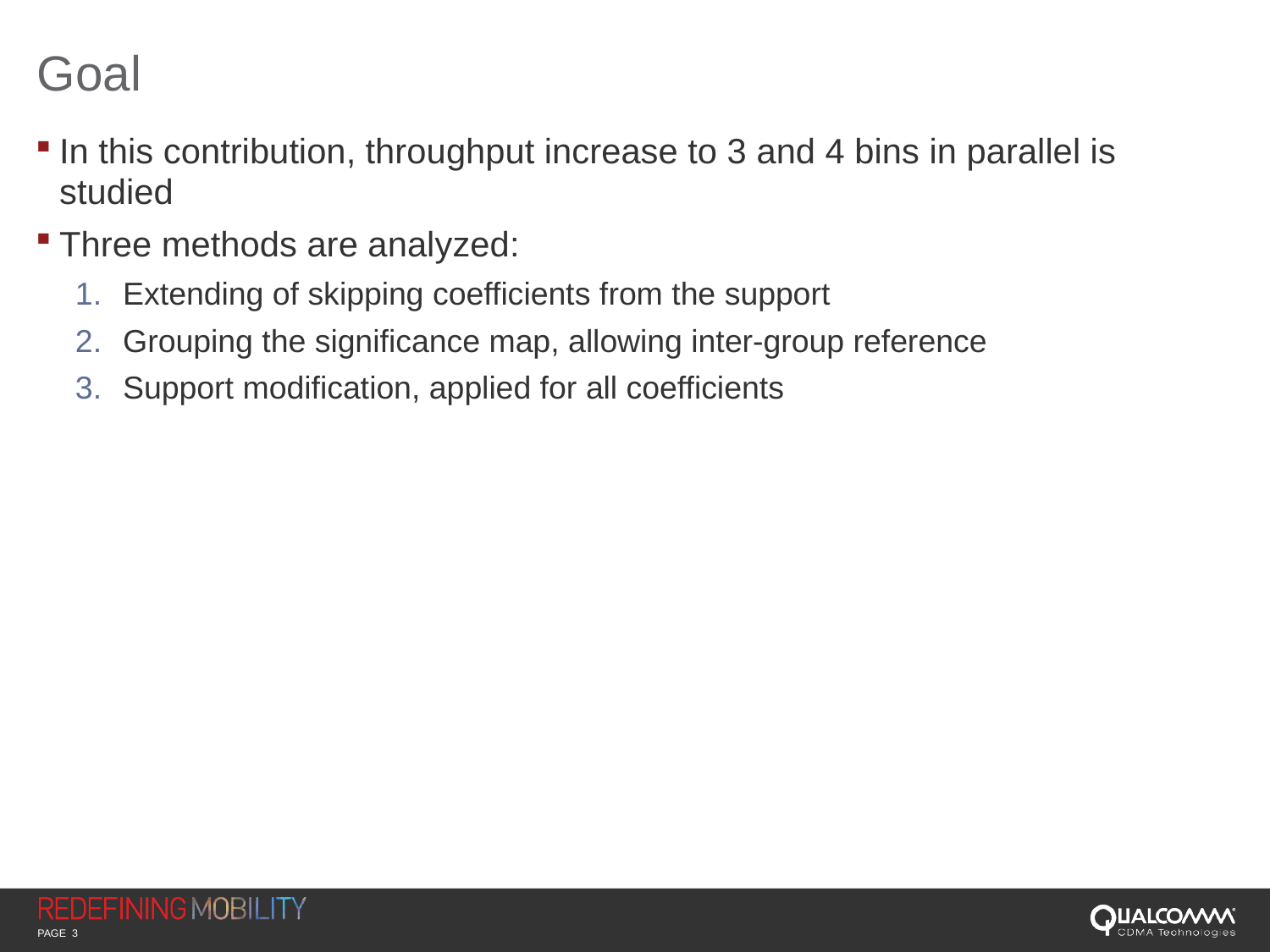

# Goal
In this contribution, throughput increase to 3 and 4 bins in parallel is studied
Three methods are analyzed:
Extending of skipping coefficients from the support
Grouping the significance map, allowing inter-group reference
Support modification, applied for all coefficients